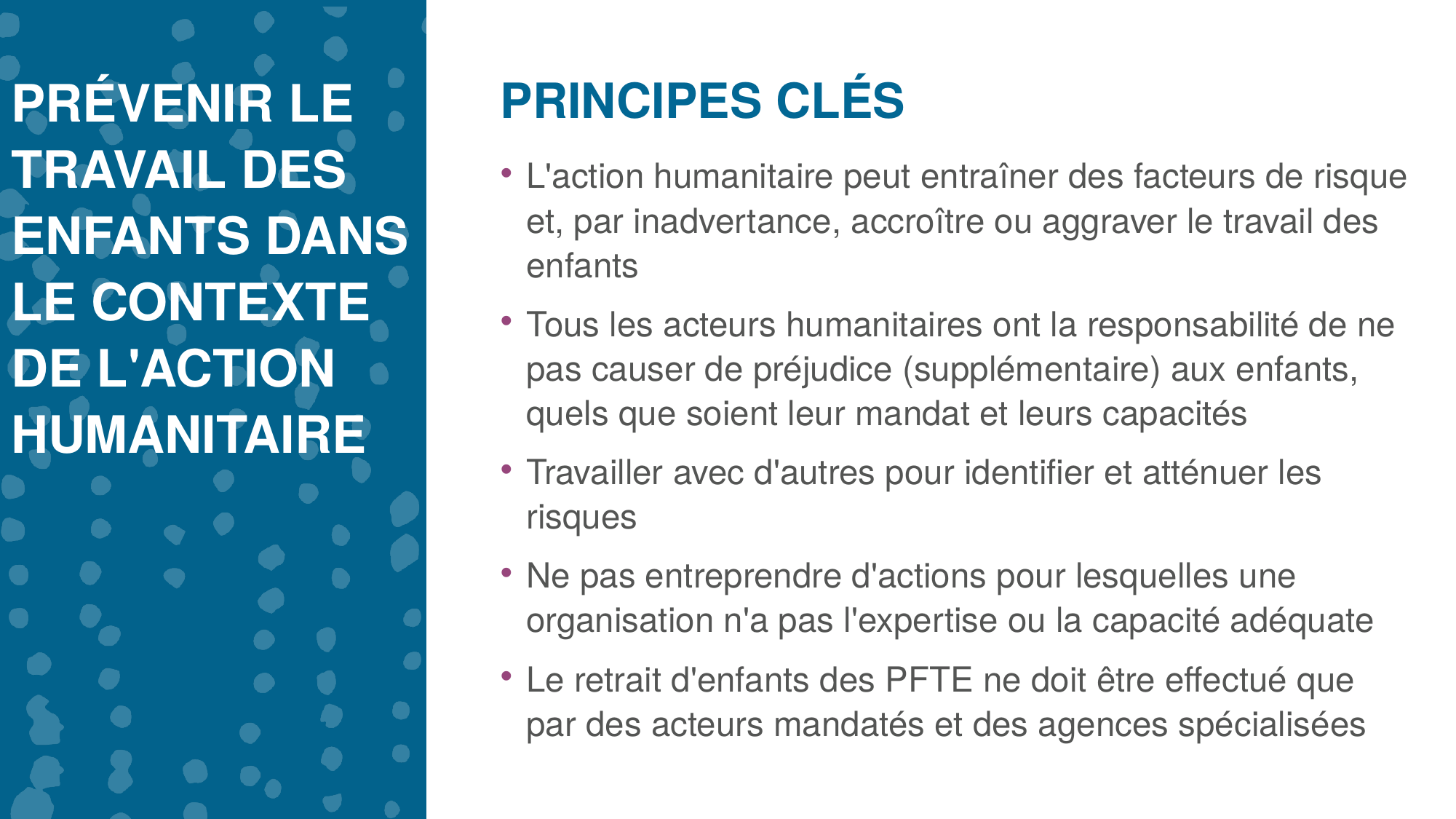

PRÉVENIR LE TRAVAIL DES ENFANTS DANS LE CONTEXTE DE L'ACTION HUMANITAIRE
PRINCIPES CLÉS
L'action humanitaire peut entraîner des facteurs de risque et, par inadvertance, accroître ou aggraver le travail des enfants
Tous les acteurs humanitaires ont la responsabilité de ne pas causer de préjudice (supplémentaire) aux enfants, quels que soient leur mandat et leurs capacités
Travailler avec d'autres pour identifier et atténuer les risques
Ne pas entreprendre d'actions pour lesquelles une organisation n'a pas l'expertise ou la capacité adéquate
Le retrait d'enfants des PFTE ne doit être effectué que par des acteurs mandatés et des agences spécialisées